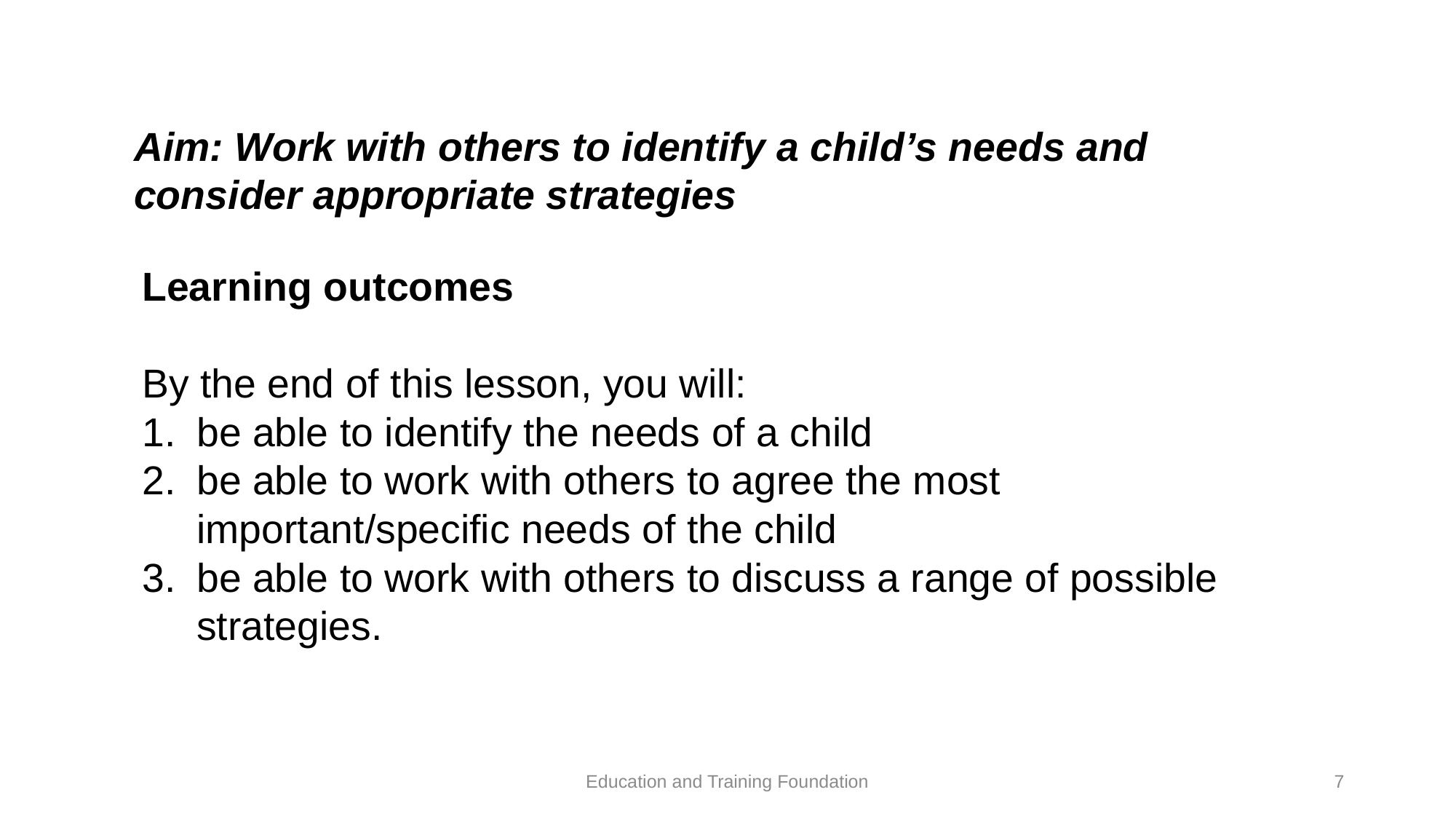

Aim: Work with others to identify a child’s needs and consider appropriate strategies
Learning outcomes

By the end of this lesson, you will:
be able to identify the needs of a child
be able to work with others to agree the most important/specific needs of the child
be able to work with others to discuss a range of possible strategies.
Education and Training Foundation
7